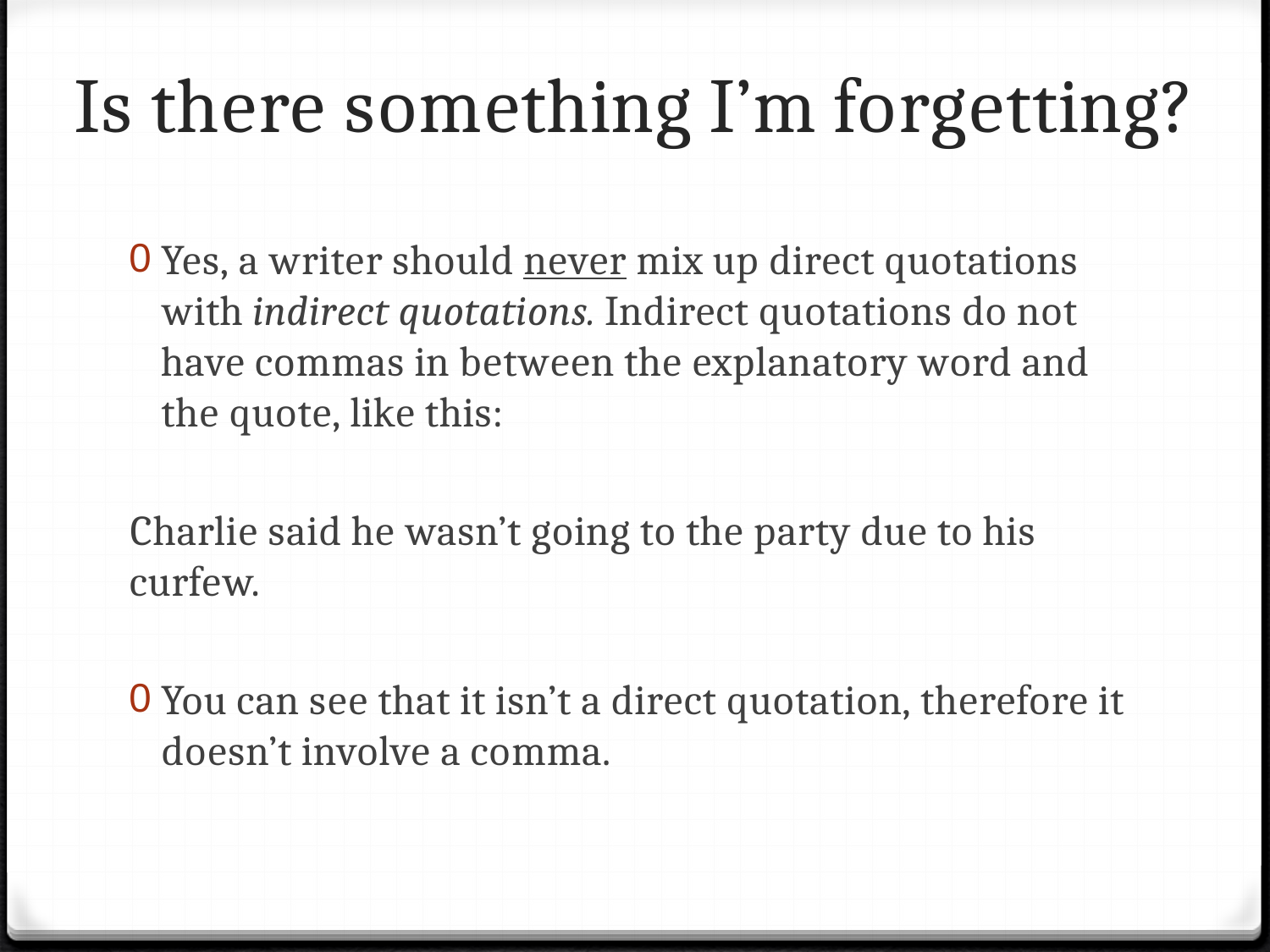

# Is there something I’m forgetting?
Yes, a writer should never mix up direct quotations with indirect quotations. Indirect quotations do not have commas in between the explanatory word and the quote, like this:

Charlie said he wasn’t going to the party due to his curfew.

You can see that it isn’t a direct quotation, therefore it doesn’t involve a comma.